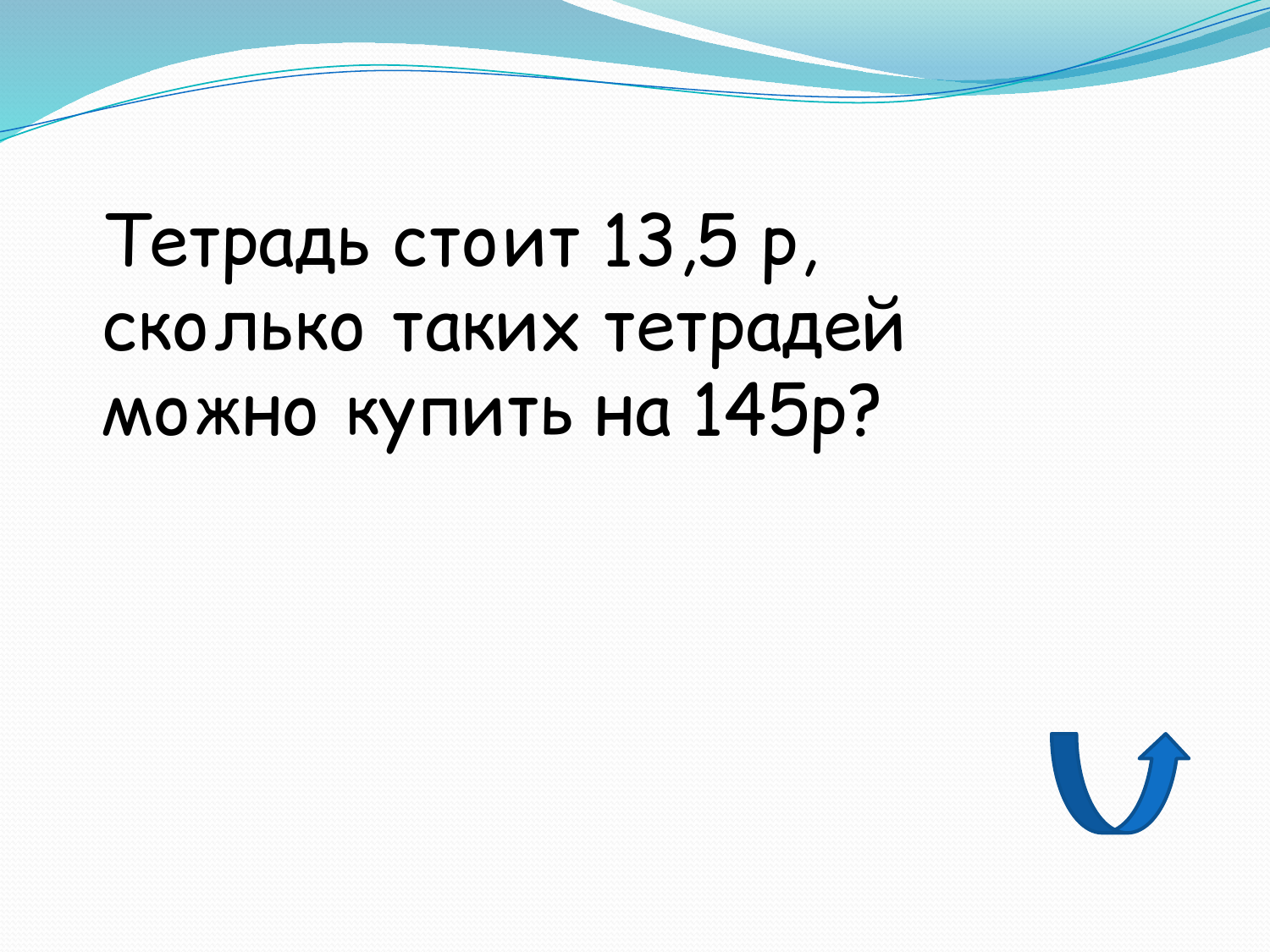

Тетрадь стоит 13,5 р, сколько таких тетрадей можно купить на 145р?